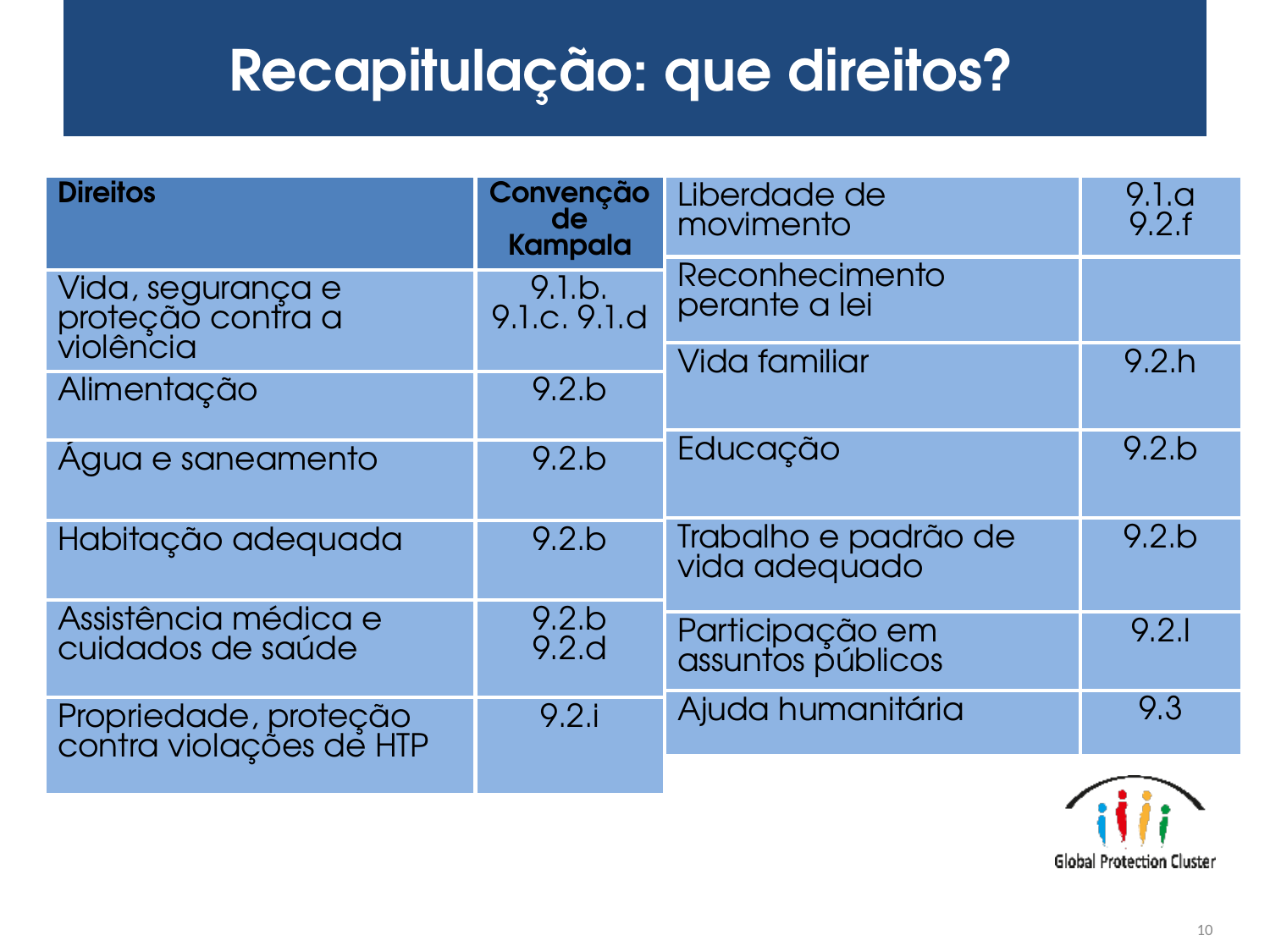

# Recapitulação: que direitos?
| Direitos | Convenção de Kampala |
| --- | --- |
| Vida, segurança e proteção contra a violência | 9.1.b. 9.1.c. 9.1.d |
| Alimentação | 9.2.b |
| Água e saneamento | 9.2.b |
| Habitação adequada | 9.2.b |
| Assistência médica e cuidados de saúde | 9.2.b 9.2.d |
| Propriedade, proteção contra violações de HTP | 9.2.i |
| Liberdade de movimento | 9.1.a 9.2.f |
| --- | --- |
| Reconhecimento perante a lei |  |
| Vida familiar | 9.2.h |
| Educação | 9.2.b |
| Trabalho e padrão de vida adequado | 9.2.b |
| Participação em assuntos públicos | 9.2.l |
| Ajuda humanitária | 9.3 |